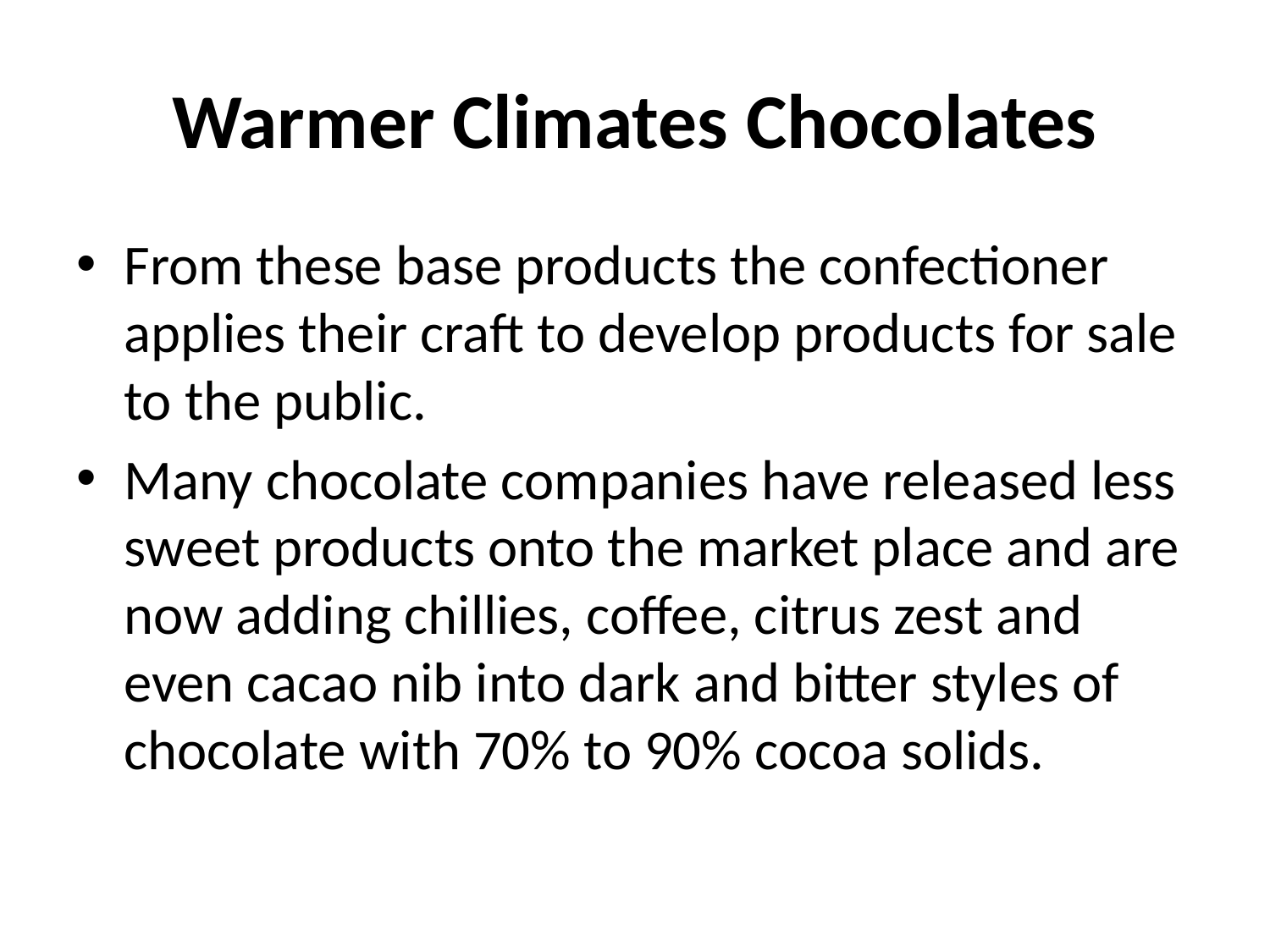

# Warmer Climates Chocolates
From these base products the confectioner applies their craft to develop products for sale to the public.
Many chocolate companies have released less sweet products onto the market place and are now adding chillies, coffee, citrus zest and even cacao nib into dark and bitter styles of chocolate with 70% to 90% cocoa solids.